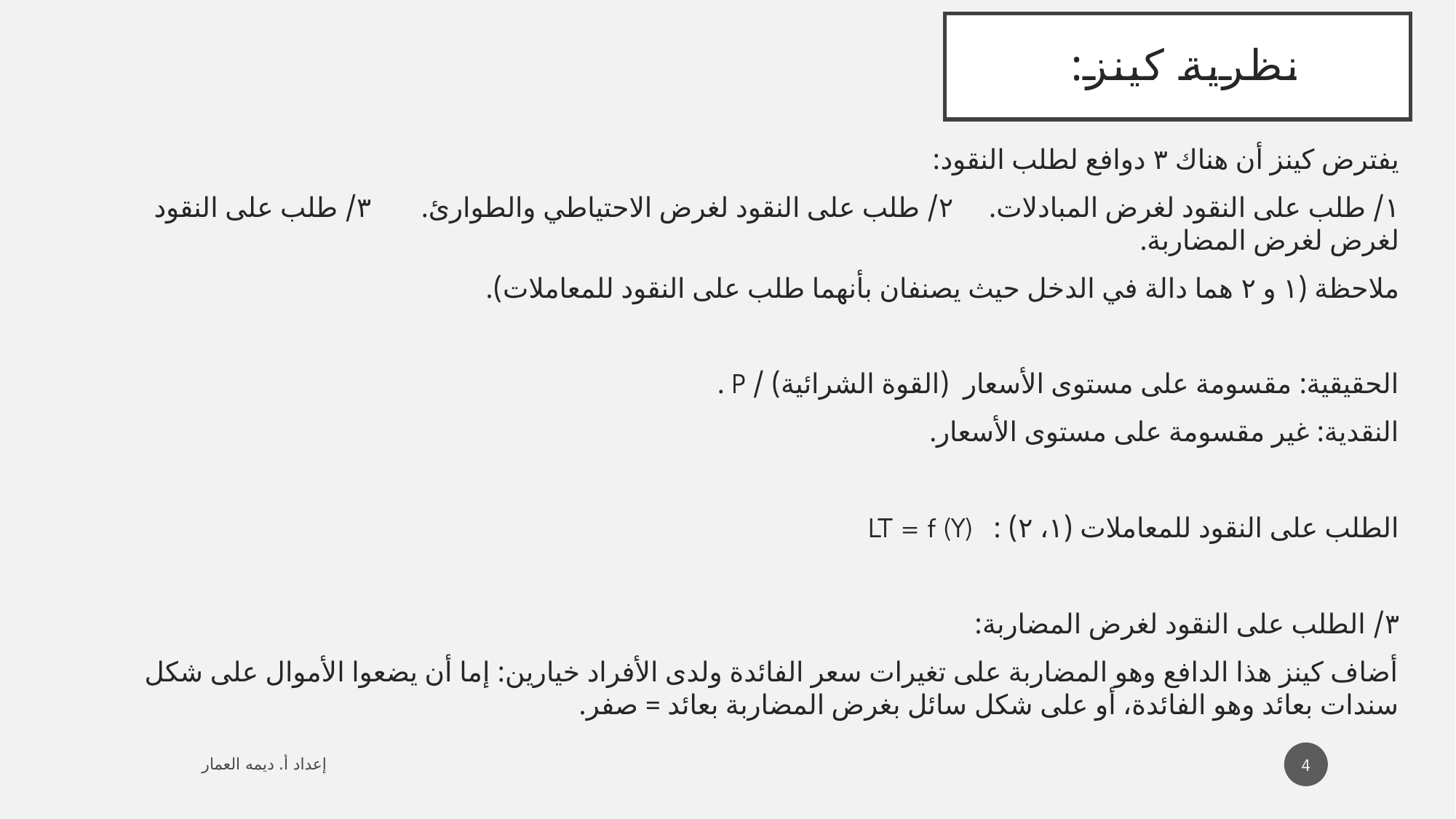

# نظرية كينز:
يفترض كينز أن هناك ٣ دوافع لطلب النقود:
١/ طلب على النقود لغرض المبادلات.     ٢/ طلب على النقود لغرض الاحتياطي والطوارئ.       ٣/ طلب على النقود لغرض لغرض المضاربة.
ملاحظة (١ و ٢ هما دالة في الدخل حيث يصنفان بأنهما طلب على النقود للمعاملات).

الحقيقية: مقسومة على مستوى الأسعار  (القوة الشرائية) / P .
النقدية: غير مقسومة على مستوى الأسعار.

الطلب على النقود للمعاملات (١، ٢) :   LT = f (Y)

٣/ الطلب على النقود لغرض المضاربة:
أضاف كينز هذا الدافع وهو المضاربة على تغيرات سعر الفائدة ولدى الأفراد خيارين: إما أن يضعوا الأموال على شكل سندات بعائد وهو الفائدة، أو على شكل سائل بغرض المضاربة بعائد = صفر.

4
إعداد أ. ديمه العمار